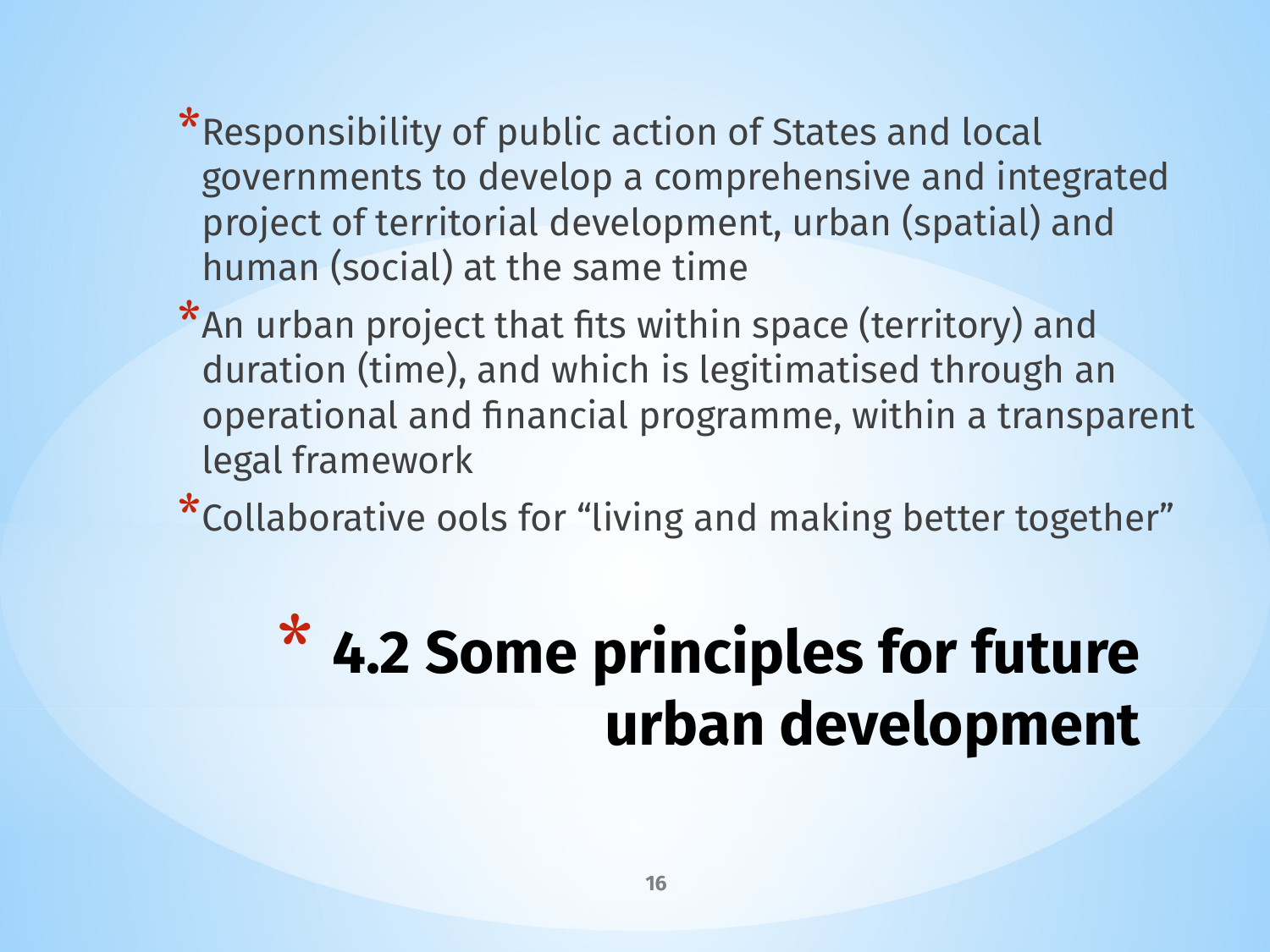

Responsibility of public action of States and local governments to develop a comprehensive and integrated project of territorial development, urban (spatial) and human (social) at the same time
An urban project that fits within space (territory) and duration (time), and which is legitimatised through an operational and financial programme, within a transparent legal framework
Collaborative ools for “living and making better together”
# 4.2 Some principles for future urban development
16